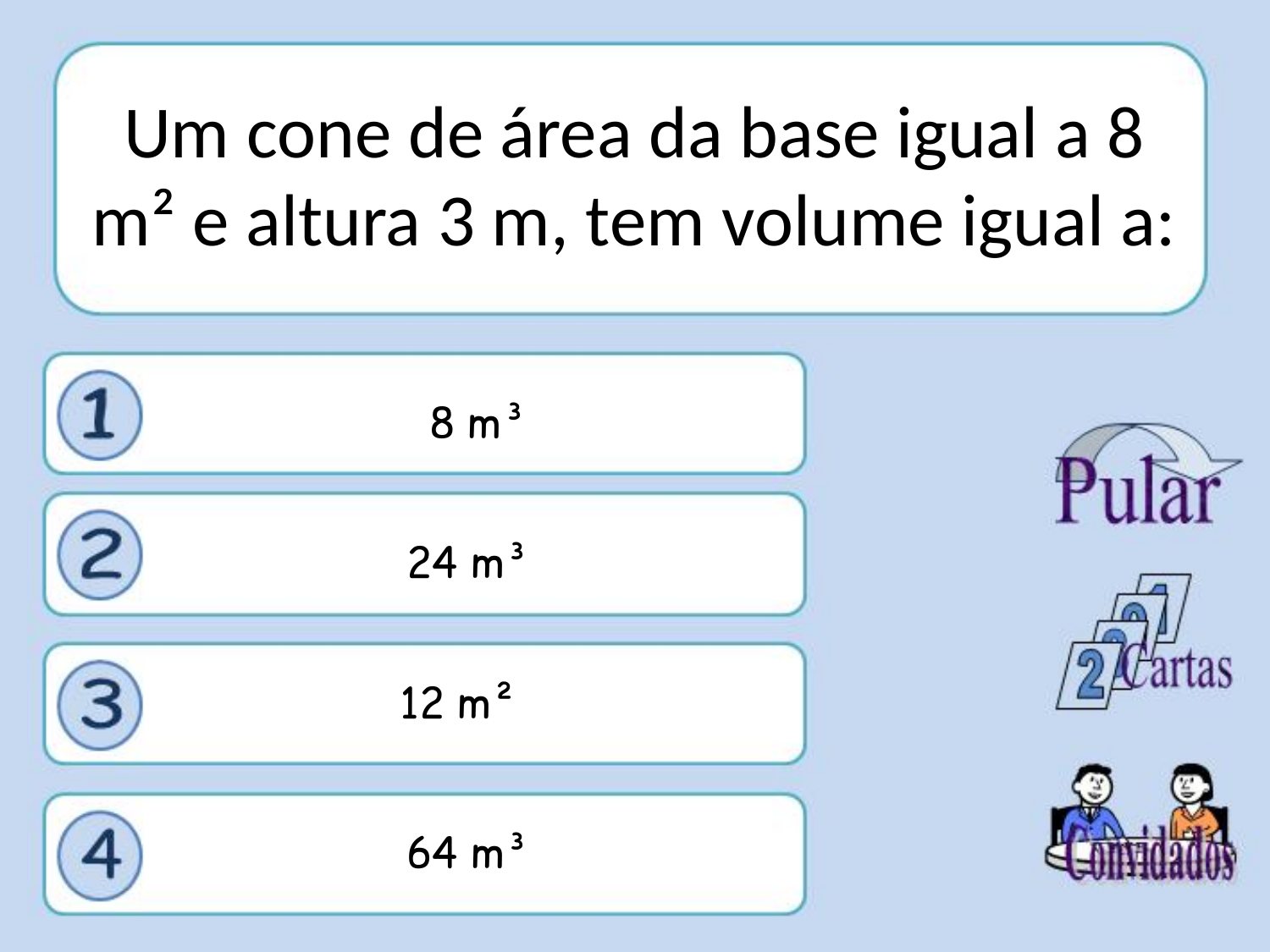

# Um cone de área da base igual a 8 m² e altura 3 m, tem volume igual a:
8 m³
.

.
24 m³
12 m²
64 m³